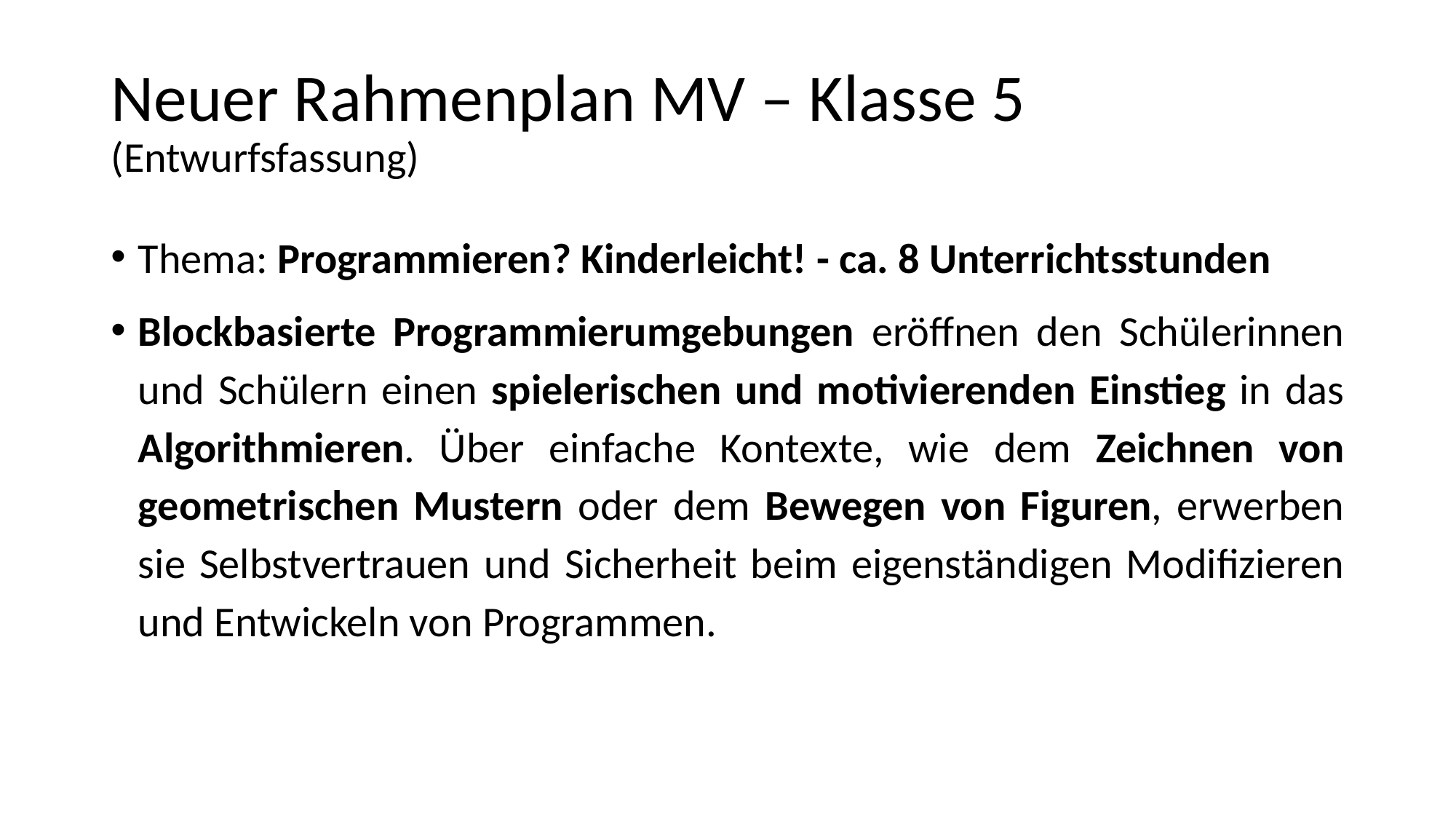

# Neuer Rahmenplan MV – Klasse 5 (Entwurfsfassung)
Thema: Programmieren? Kinderleicht! - ca. 8 Unterrichtsstunden
Blockbasierte Programmierumgebungen eröffnen den Schülerinnen und Schülern einen spielerischen und motivierenden Einstieg in das Algorithmieren. Über einfache Kontexte, wie dem Zeichnen von geometrischen Mustern oder dem Bewegen von Figuren, erwerben sie Selbstvertrauen und Sicherheit beim eigenständigen Modifizieren und Entwickeln von Programmen.